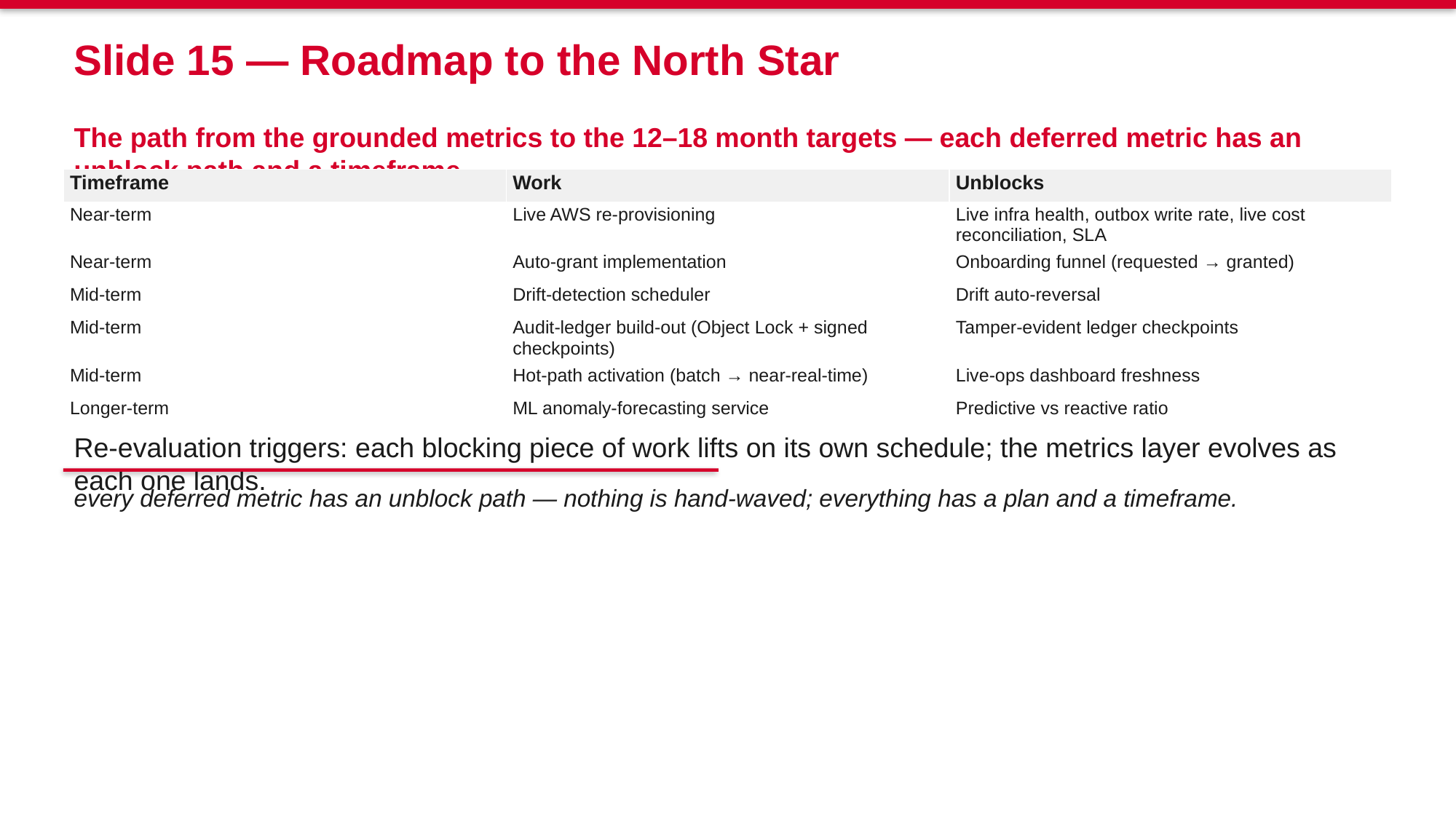

Slide 15 — Roadmap to the North Star
The path from the grounded metrics to the 12–18 month targets — each deferred metric has an unblock path and a timeframe.
| Timeframe | Work | Unblocks |
| --- | --- | --- |
| Near-term | Live AWS re-provisioning | Live infra health, outbox write rate, live cost reconciliation, SLA |
| Near-term | Auto-grant implementation | Onboarding funnel (requested → granted) |
| Mid-term | Drift-detection scheduler | Drift auto-reversal |
| Mid-term | Audit-ledger build-out (Object Lock + signed checkpoints) | Tamper-evident ledger checkpoints |
| Mid-term | Hot-path activation (batch → near-real-time) | Live-ops dashboard freshness |
| Longer-term | ML anomaly-forecasting service | Predictive vs reactive ratio |
Re-evaluation triggers: each blocking piece of work lifts on its own schedule; the metrics layer evolves as each one lands.

every deferred metric has an unblock path — nothing is hand-waved; everything has a plan and a timeframe.